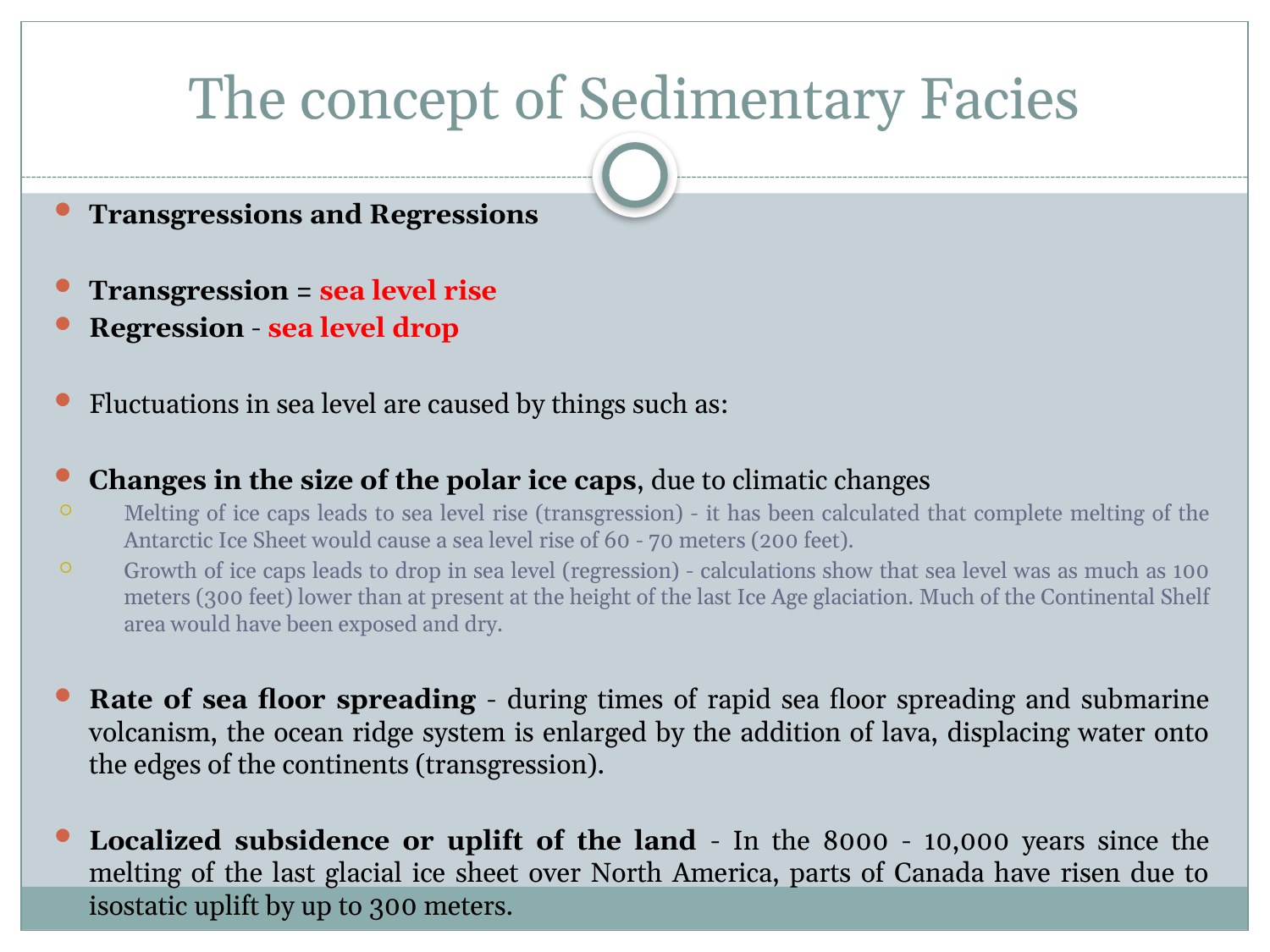

# The concept of Sedimentary Facies
Transgressions and Regressions

Transgression = sea level rise
Regression - sea level drop

Fluctuations in sea level are caused by things such as:

Changes in the size of the polar ice caps, due to climatic changes
Melting of ice caps leads to sea level rise (transgression) - it has been calculated that complete melting of the Antarctic Ice Sheet would cause a sea level rise of 60 - 70 meters (200 feet).
Growth of ice caps leads to drop in sea level (regression) - calculations show that sea level was as much as 100 meters (300 feet) lower than at present at the height of the last Ice Age glaciation. Much of the Continental Shelf area would have been exposed and dry.

Rate of sea floor spreading - during times of rapid sea floor spreading and submarine volcanism, the ocean ridge system is enlarged by the addition of lava, displacing water onto the edges of the continents (transgression).

Localized subsidence or uplift of the land - In the 8000 - 10,000 years since the melting of the last glacial ice sheet over North America, parts of Canada have risen due to isostatic uplift by up to 300 meters.